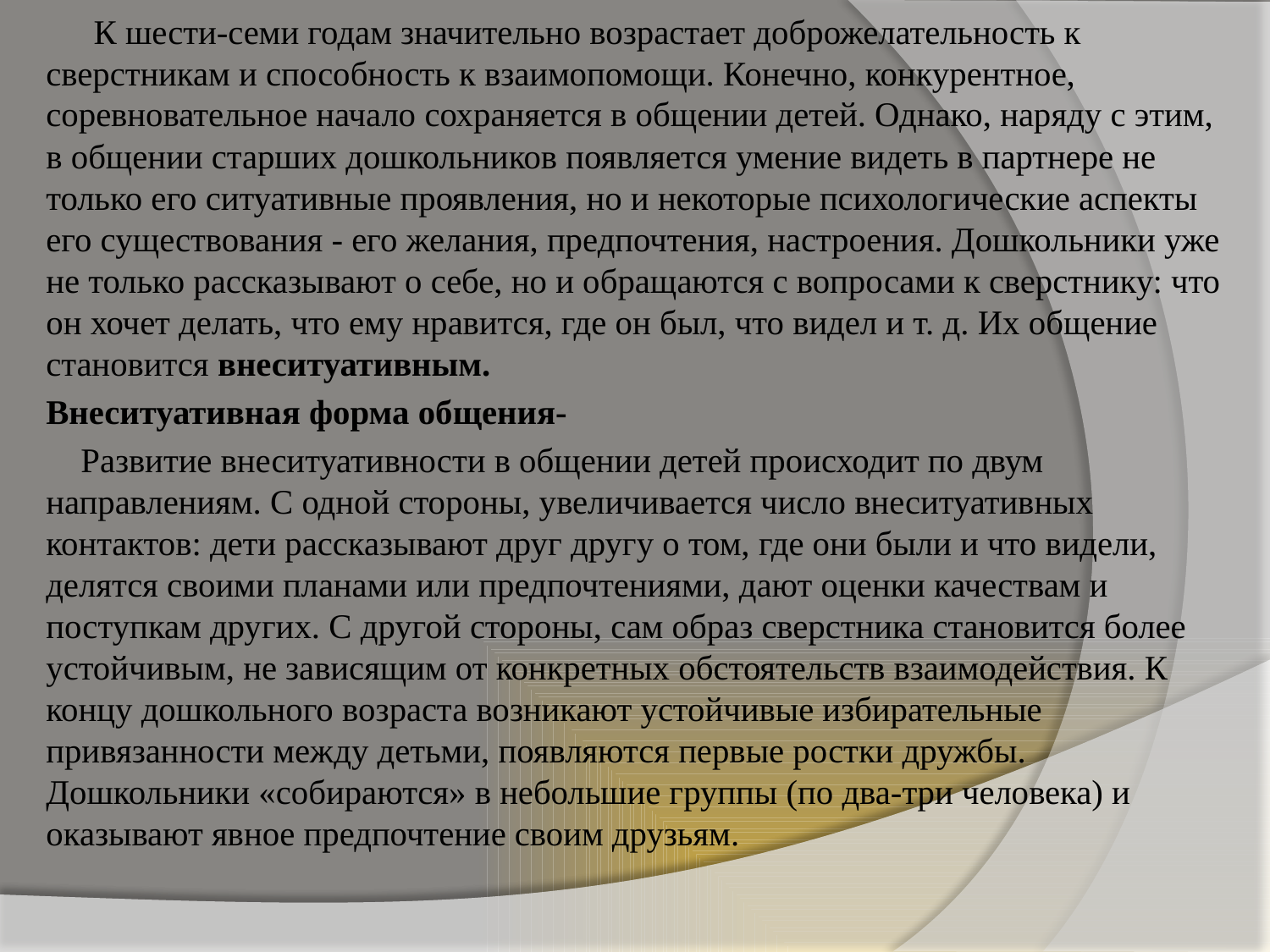

К шести-семи годам значительно возрастает доброжелательность к сверстникам и способность к взаимопомощи. Конечно, конкурентное, соревновательное начало сохраняется в общении детей. Однако, наряду с этим, в общении старших дошкольников появляется умение видеть в партнере не только его ситуативные проявления, но и некоторые психологические аспекты его существования - его желания, предпочтения, настроения. Дошкольники уже не только рассказывают о себе, но и обращаются с вопросами к сверстнику: что он хочет делать, что ему нравится, где он был, что видел и т. д. Их общение становится внеситуативным.
Внеситуативная форма общения-
    Развитие внеситуативности в общении детей происходит по двум направлениям. С одной стороны, увеличивается число внеситуативных контактов: дети рассказывают друг другу о том, где они были и что видели, делятся своими планами или предпочтениями, дают оценки качествам и поступкам других. С другой стороны, сам образ сверстника становится более устойчивым, не зависящим от конкретных обстоятельств взаимодействия. К концу дошкольного возраста возникают устойчивые избирательные привязанности между детьми, появляются первые ростки дружбы. Дошкольники «собираются» в небольшие группы (по два-три человека) и оказывают явное предпочтение своим друзьям.
#